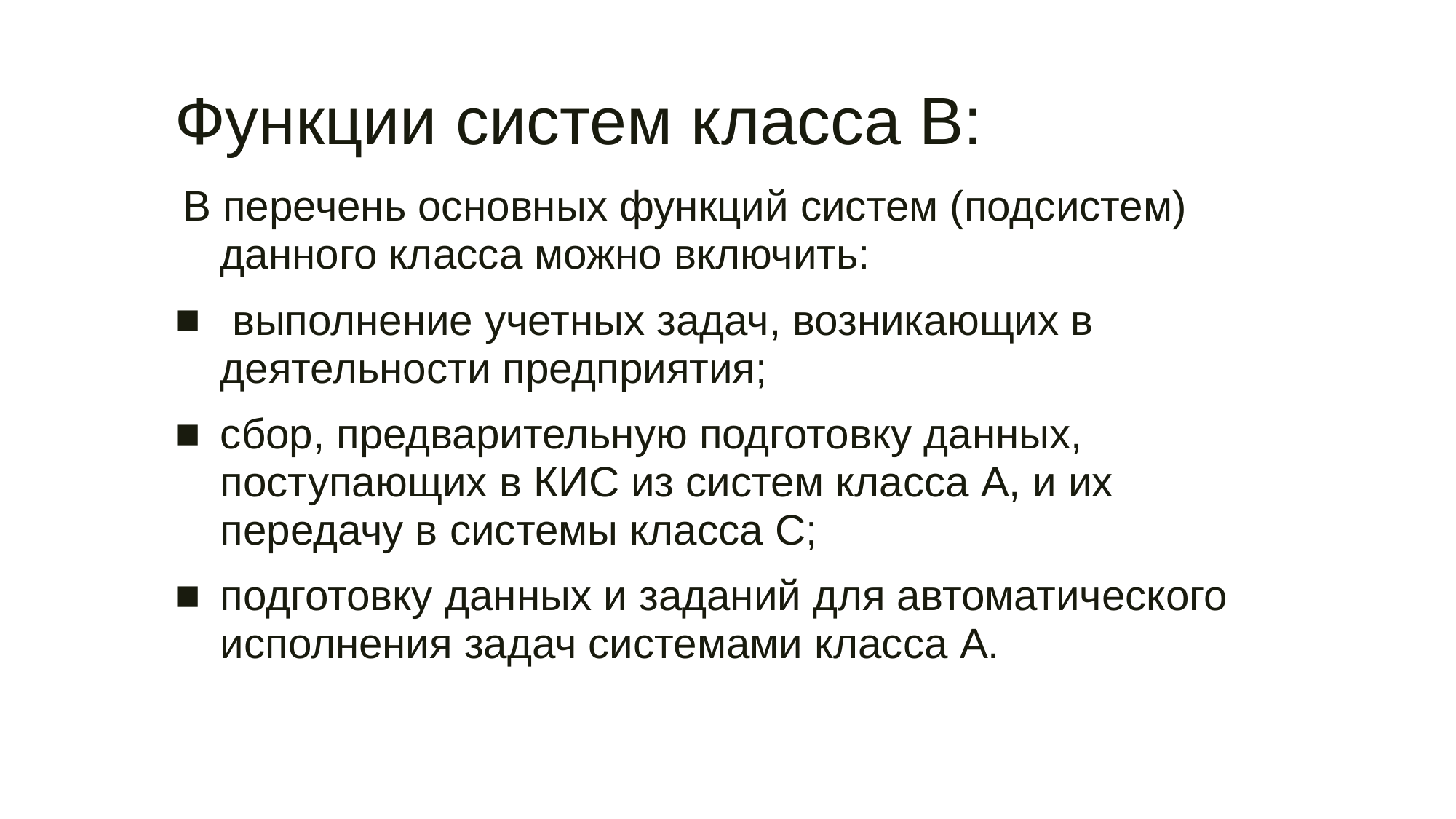

# Функции систем класса В:
 В перечень основных функций систем (подсистем) данного класса можно включить:
 выполнение учетных задач, возникающих в деятельности предприятия;
сбор, предварительную подготовку данных, поступающих в КИС из систем класса A, и их передачу в системы класса C;
подготовку данных и заданий для автоматического исполнения задач системами класса A.